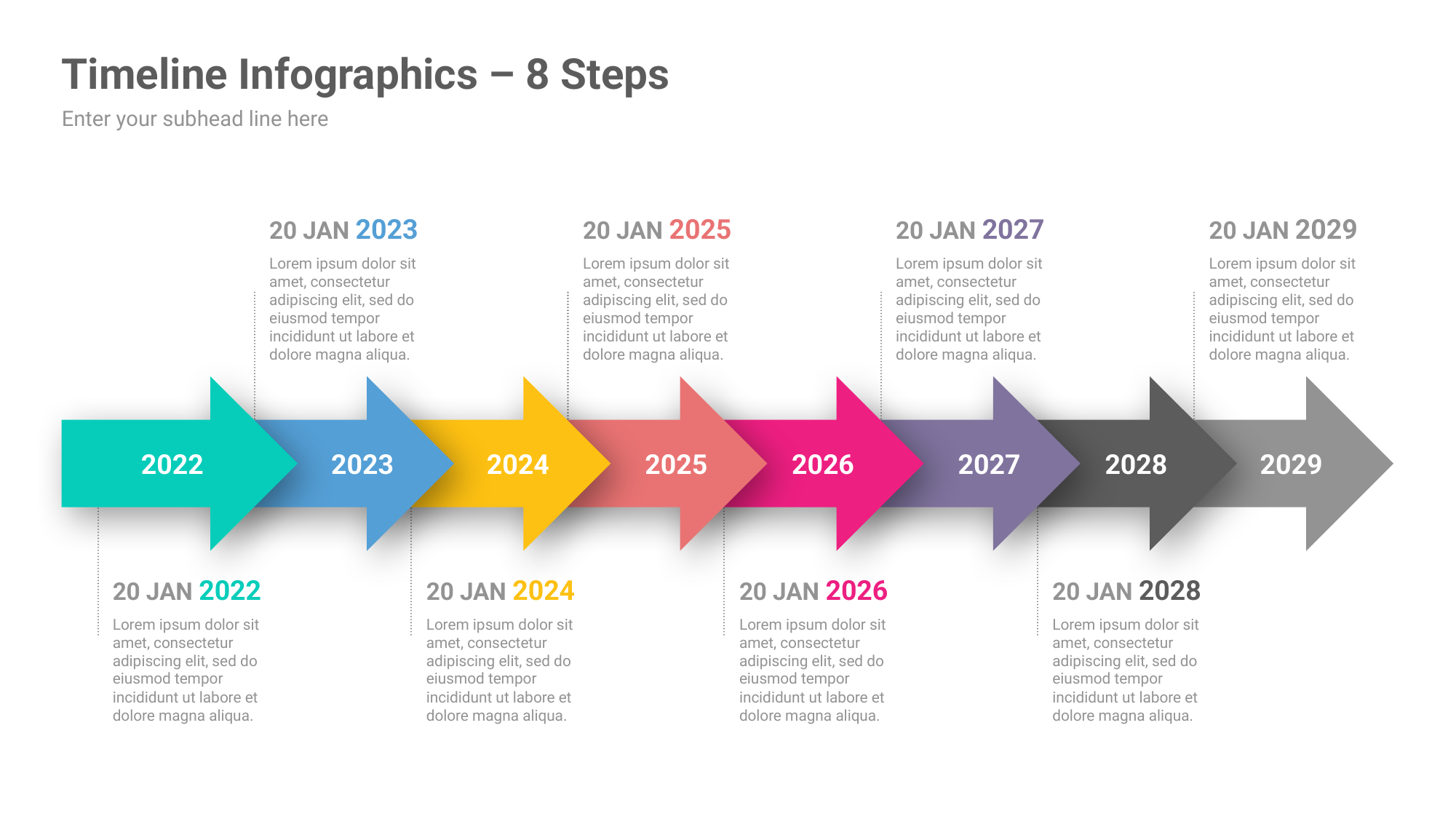

# Timeline Infographics – 8 Steps
Enter your subhead line here
20 JAN 2025
Lorem ipsum dolor sit amet, consectetur adipiscing elit, sed do eiusmod tempor incididunt ut labore et dolore magna aliqua.
20 JAN 2027
Lorem ipsum dolor sit amet, consectetur adipiscing elit, sed do eiusmod tempor incididunt ut labore et dolore magna aliqua.
20 JAN 2029
Lorem ipsum dolor sit amet, consectetur adipiscing elit, sed do eiusmod tempor incididunt ut labore et dolore magna aliqua.
20 JAN 2023
Lorem ipsum dolor sit amet, consectetur adipiscing elit, sed do eiusmod tempor incididunt ut labore et dolore magna aliqua.

2022
2023
2024
2025
2026
2027
2028
2029
20 JAN 2022
Lorem ipsum dolor sit amet, consectetur adipiscing elit, sed do eiusmod tempor incididunt ut labore et dolore magna aliqua.
20 JAN 2024
Lorem ipsum dolor sit amet, consectetur adipiscing elit, sed do eiusmod tempor incididunt ut labore et dolore magna aliqua.
20 JAN 2026
Lorem ipsum dolor sit amet, consectetur adipiscing elit, sed do eiusmod tempor incididunt ut labore et dolore magna aliqua.
20 JAN 2028
Lorem ipsum dolor sit amet, consectetur adipiscing elit, sed do eiusmod tempor incididunt ut labore et dolore magna aliqua.